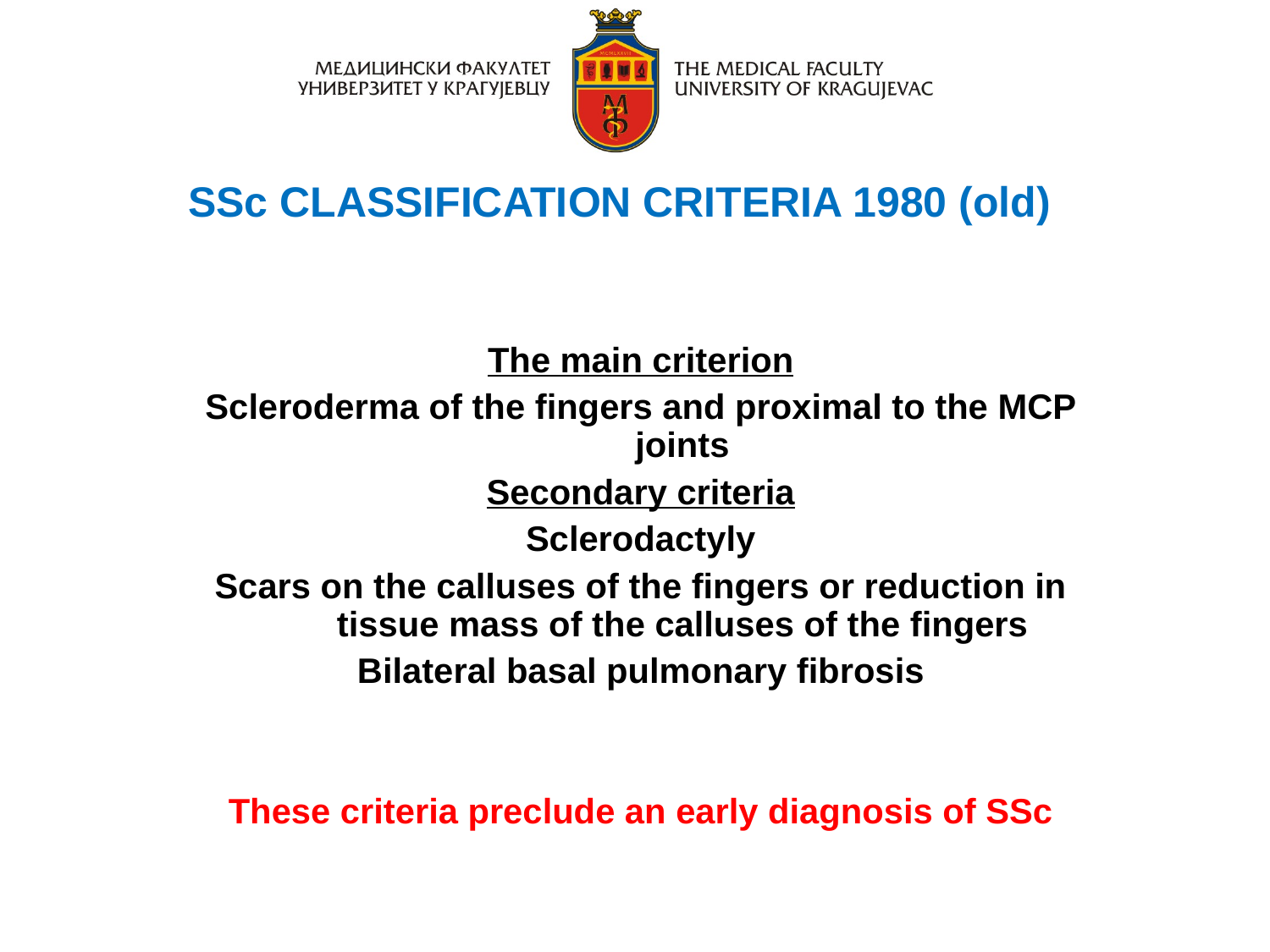

SSc CLASSIFICATION CRITERIA 1980 (old)
The main criterion
Scleroderma of the fingers and proximal to the MCP joints
Secondary criteria
Sclerodactyly
Scars on the calluses of the fingers or reduction in tissue mass of the calluses of the fingers
Bilateral basal pulmonary fibrosis

These criteria preclude an early diagnosis of SSc